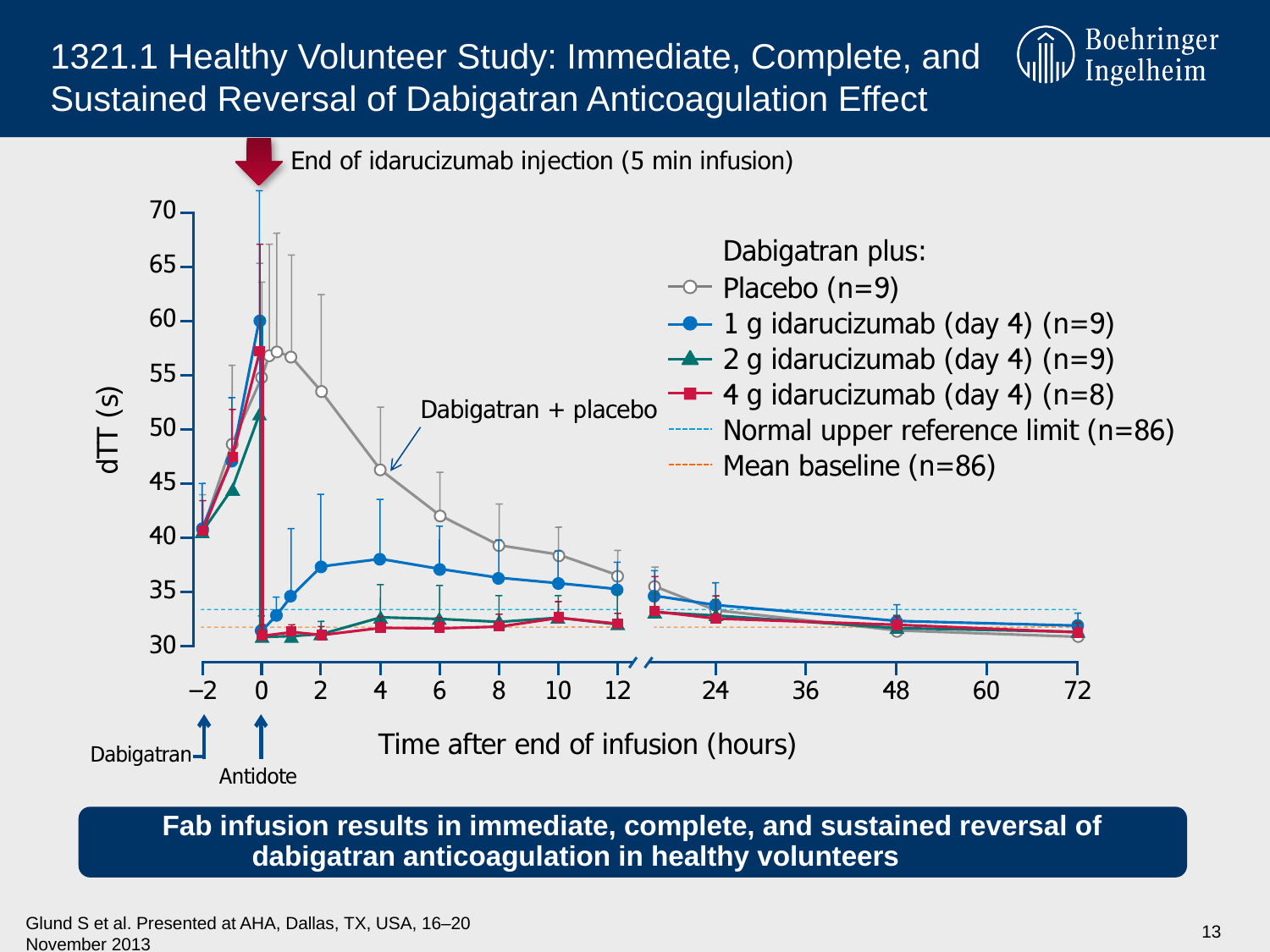

1321.1 Healthy Volunteer Study: Immediate, Complete, and Sustained Reversal of Dabigatran Anticoagulation Effect

End of idarucizumab injection (5 min infusion)

70
Dabigatran plus:
Placebo (n=9)
1 g idarucizumab (day 4) (n=9)
2 g idarucizumab (day 4) (n=9)
4 g idarucizumab (day 4) (n=8)
Normal upper reference limit (n=86)
Mean baseline (n=86)

65

60

55

Dabigatran + placebo
dTT (s)
50
45
40
35

30

–2
0
2
4
6
8
10
12
24
36
48
60
72
Dabigatran
Antidote
Time after end of infusion (hours)
Fab infusion results in immediate, complete, and sustained reversal of dabigatran anticoagulation in healthy volunteers
Glund S et al. Presented at AHA, Dallas, TX, USA, 16–20  November 2013
13